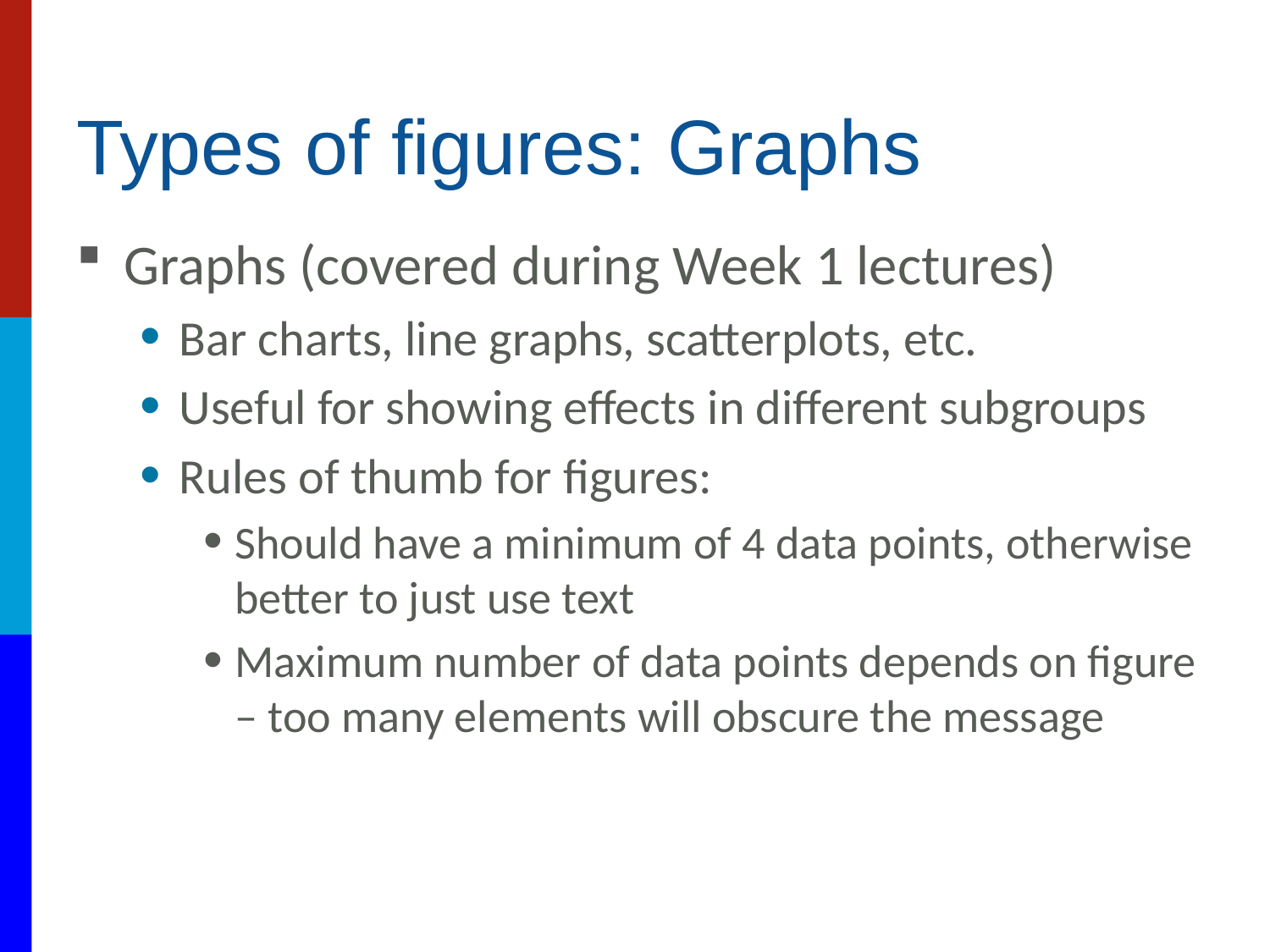

# Types of figures: Graphs
Graphs (covered during Week 1 lectures)
Bar charts, line graphs, scatterplots, etc.
Useful for showing effects in different subgroups
Rules of thumb for figures:
Should have a minimum of 4 data points, otherwise better to just use text
Maximum number of data points depends on figure – too many elements will obscure the message